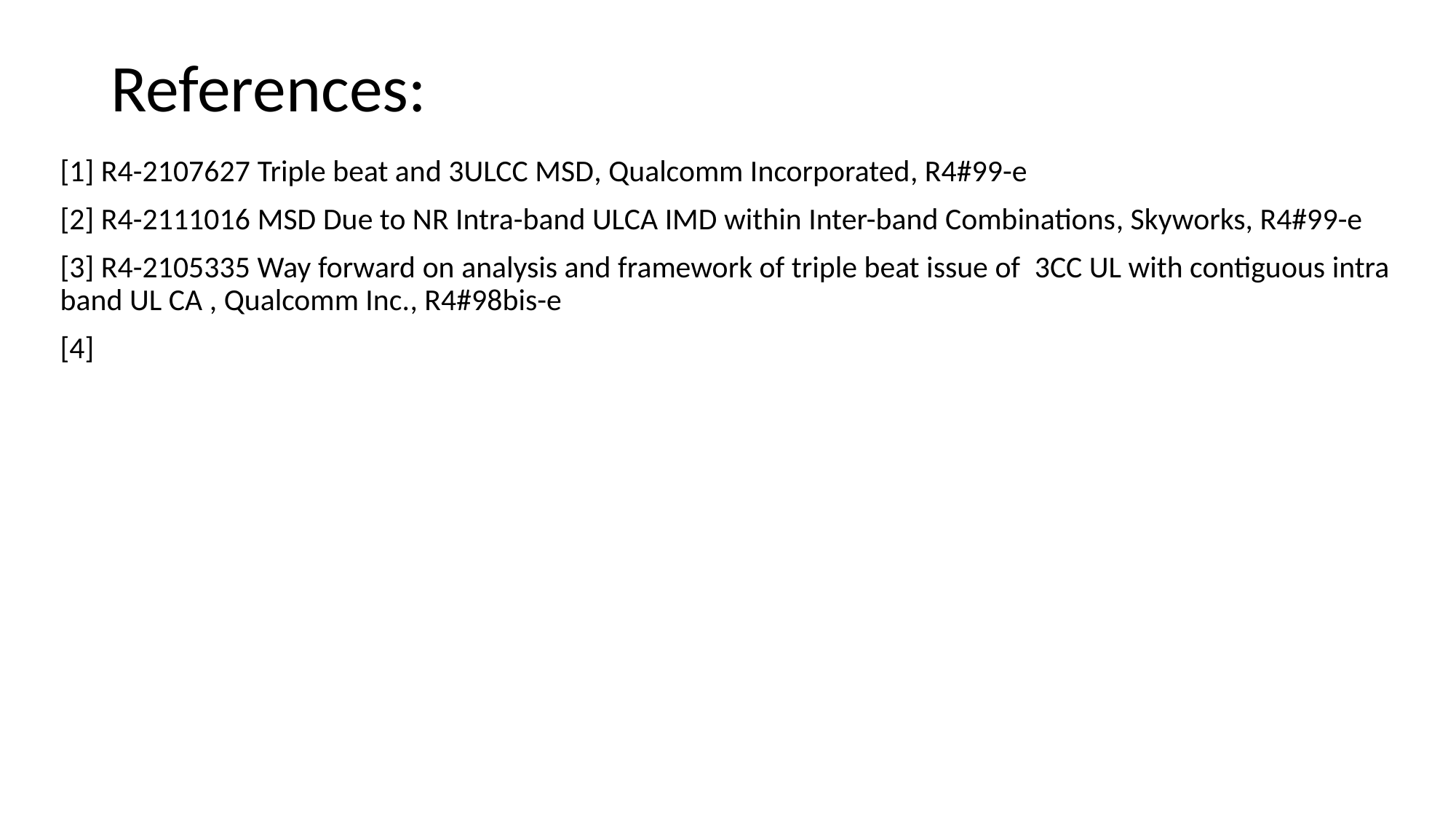

# References:
[1] R4-2107627 Triple beat and 3ULCC MSD, Qualcomm Incorporated, R4#99-e
[2] R4-2111016 MSD Due to NR Intra-band ULCA IMD within Inter-band Combinations, Skyworks, R4#99-e
[3] R4-2105335 Way forward on analysis and framework of triple beat issue of  3CC UL with contiguous intra band UL CA , Qualcomm Inc., R4#98bis-e
[4]